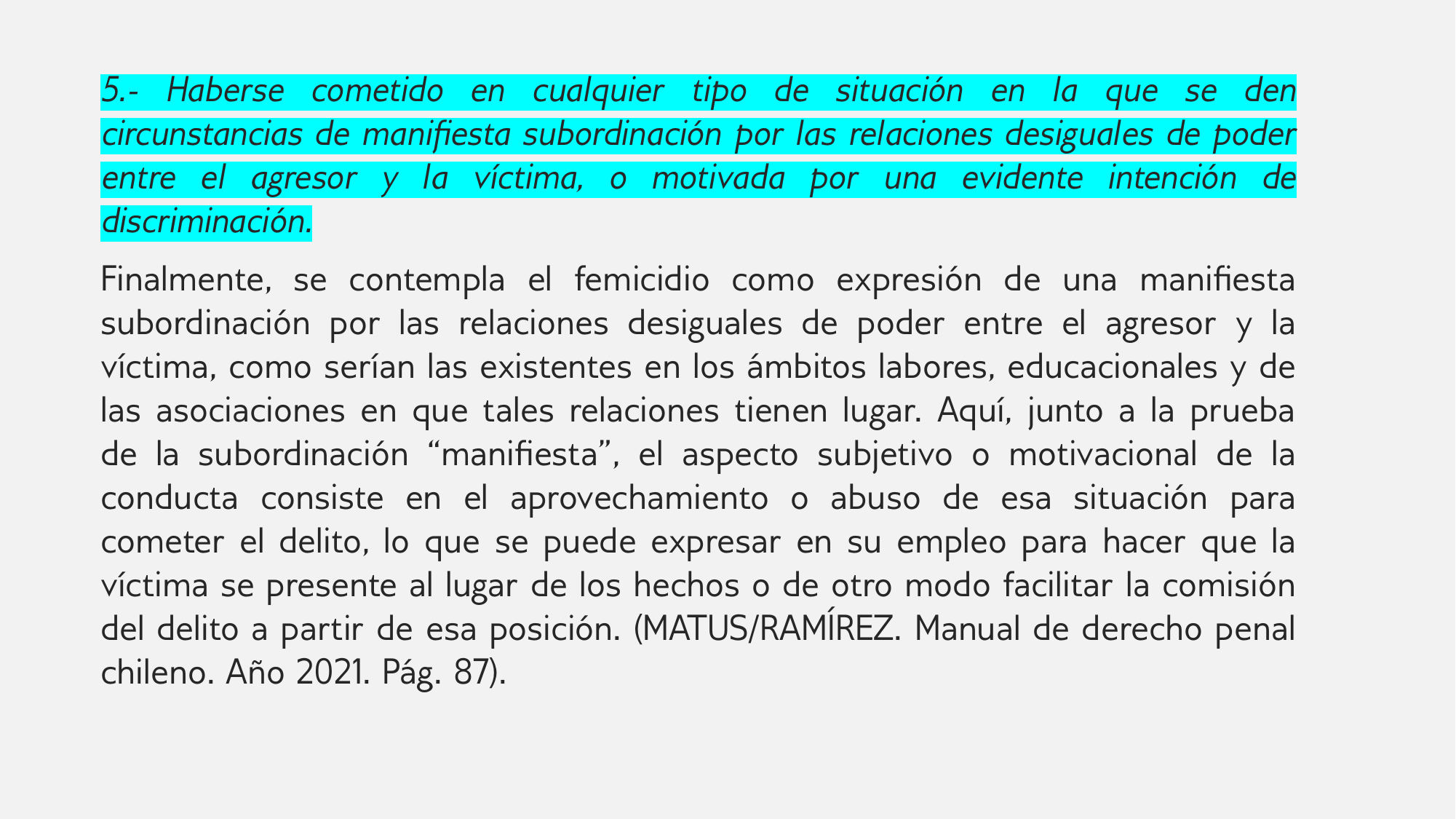

5.- Haberse cometido en cualquier tipo de situación en la que se den circunstancias de manifiesta subordinación por las relaciones desiguales de poder entre el agresor y la víctima, o motivada por una evidente intención de discriminación.
Finalmente, se contempla el femicidio como expresión de una manifiesta subordinación por las relaciones desiguales de poder entre el agresor y la víctima, como serían las existentes en los ámbitos labores, educacionales y de las asociaciones en que tales relaciones tienen lugar. Aquí, junto a la prueba de la subordinación “manifiesta”, el aspecto subjetivo o motivacional de la conducta consiste en el aprovechamiento o abuso de esa situación para cometer el delito, lo que se puede expresar en su empleo para hacer que la víctima se presente al lugar de los hechos o de otro modo facilitar la comisión del delito a partir de esa posición. (MATUS/RAMÍREZ. Manual de derecho penal chileno. Año 2021. Pág. 87).